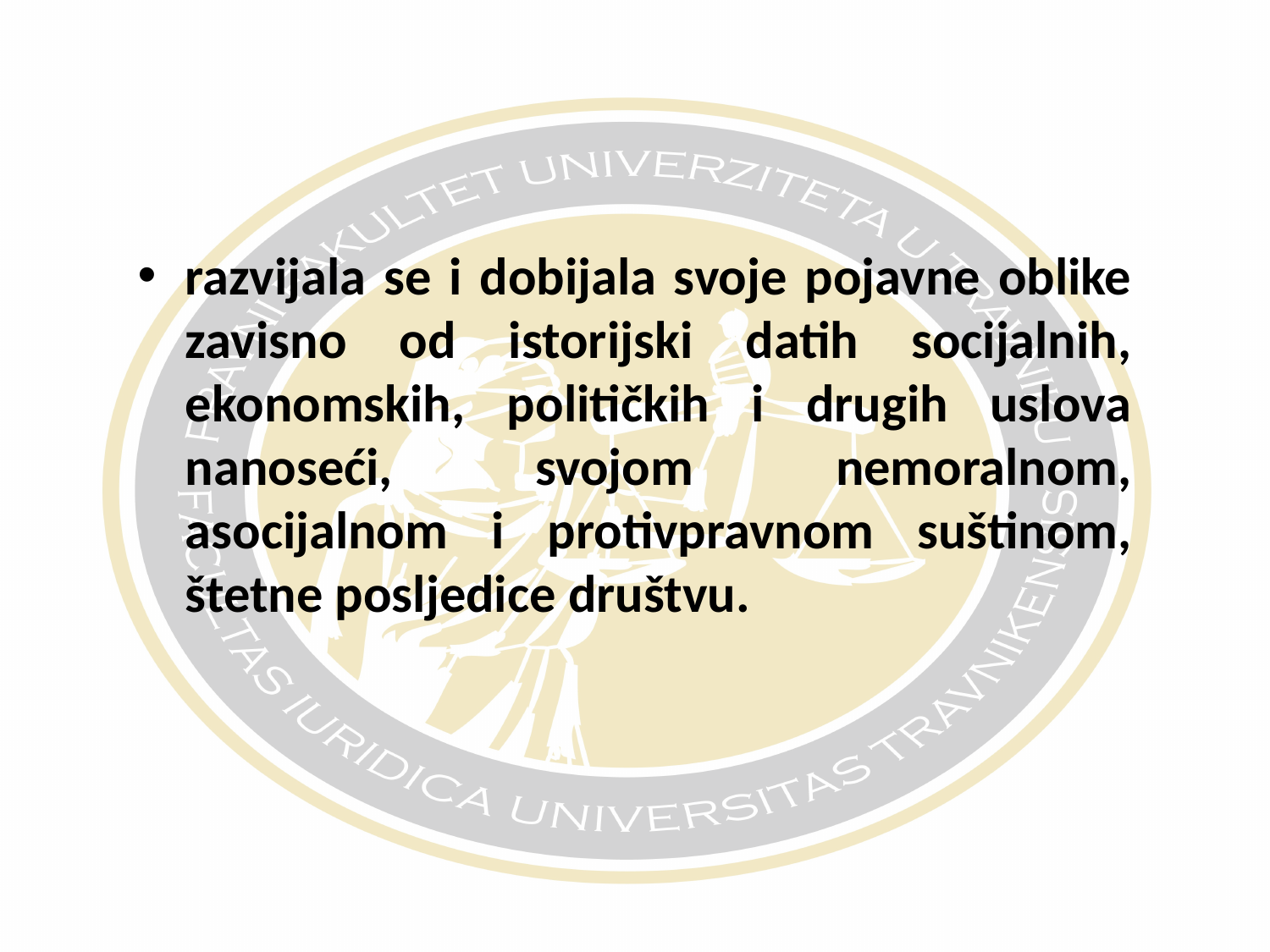

#
razvijala se i dobijala svoje pojavne oblike zavisno od istorijski datih socijalnih, ekonomskih, političkih i drugih uslova nanoseći, svojom nemoralnom, asocijalnom i protivpravnom suštinom, štetne posljedice društvu.